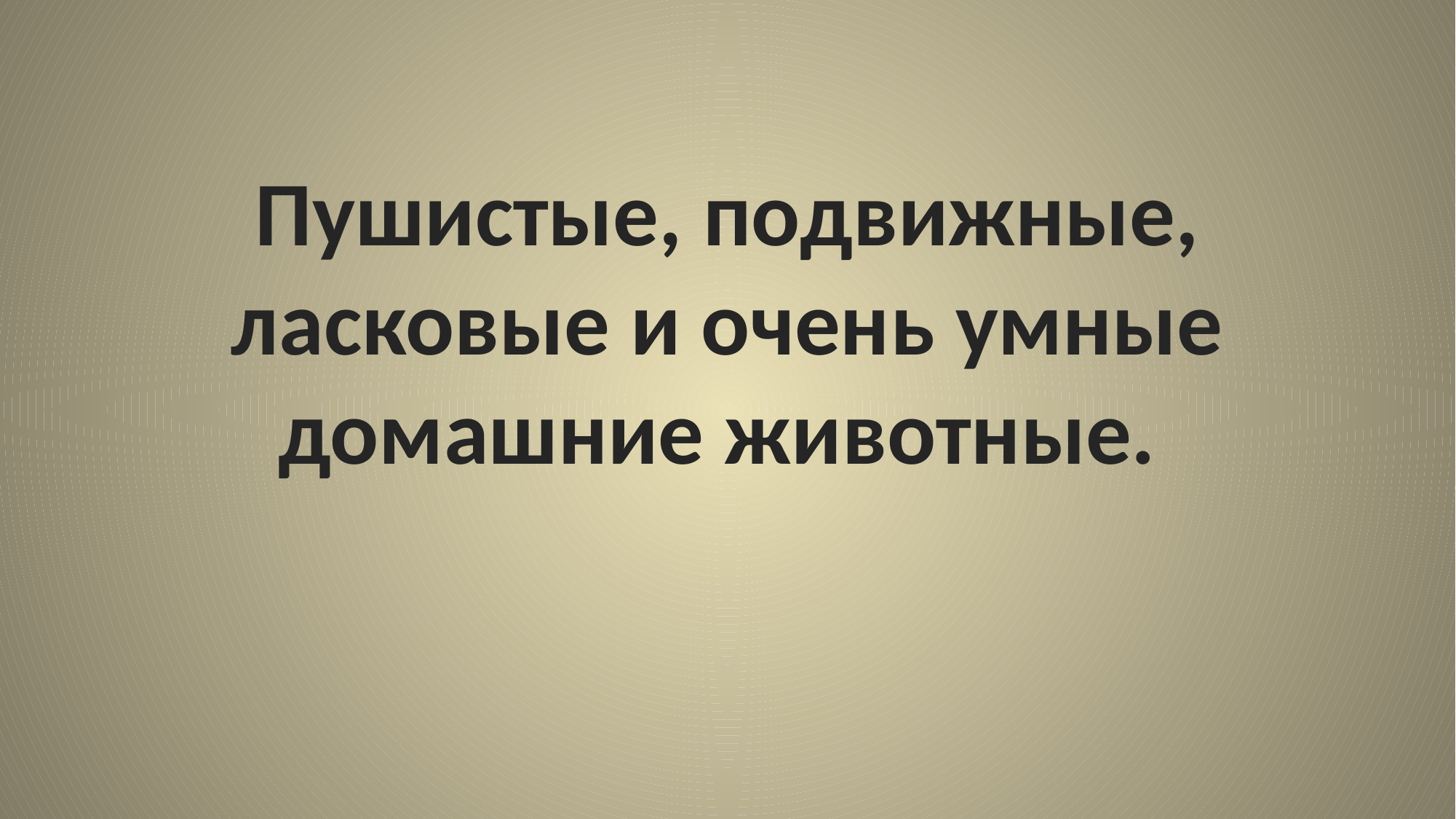

# Пушистые, подвижные, ласковые и очень умные домашние животные.